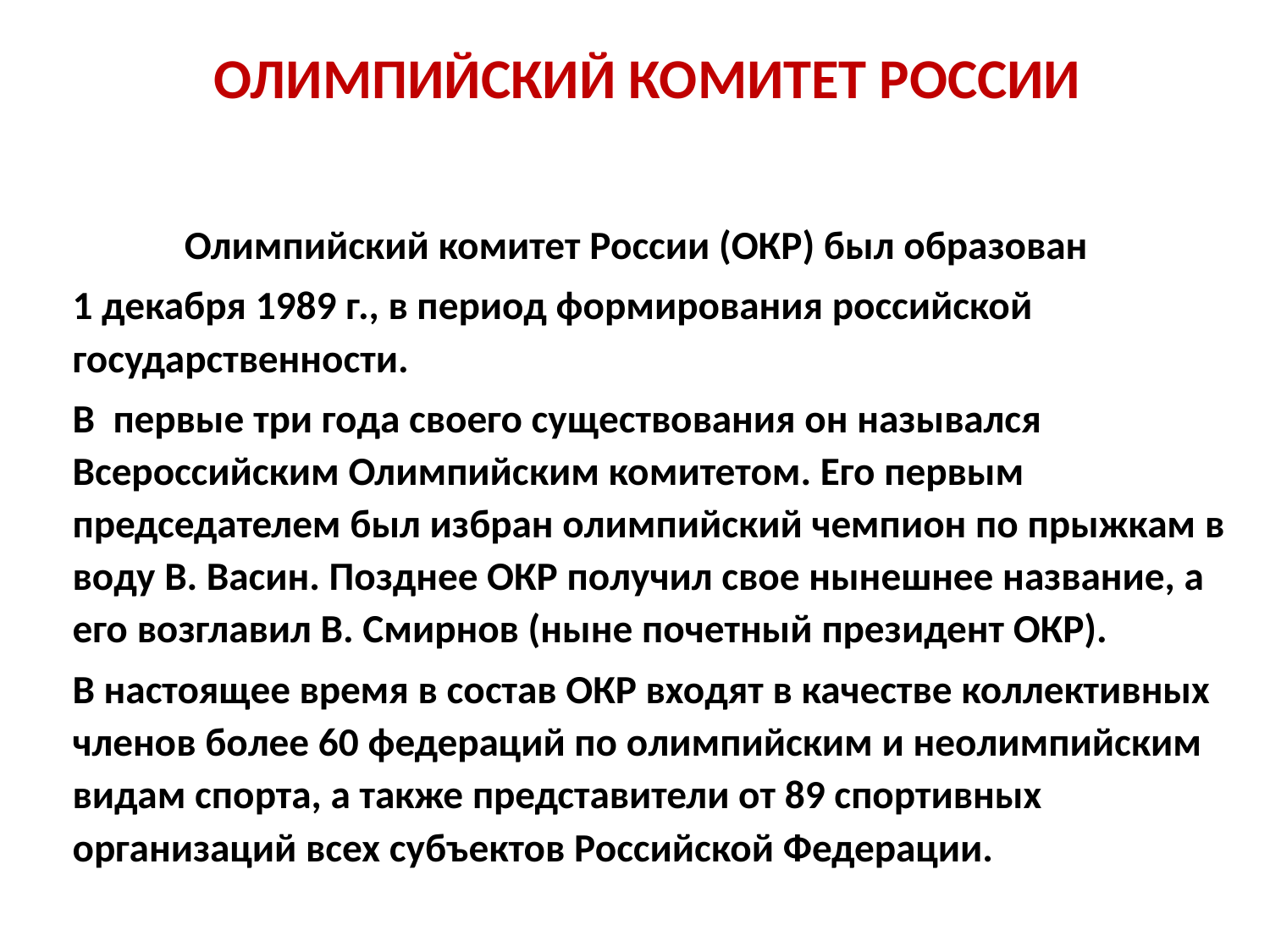

# Олимпийский комитет России
	 Олимпийский комитет России (ОКР) был образован
1 декабря 1989 г., в период формирования российской государственности.
В  первые три года своего существования он назывался Всероссийским Олимпийским комитетом. Его первым председателем был избран олимпийский чемпион по прыжкам в воду В. Васин. Позднее ОКР получил свое нынешнее название, а его возглавил В. Смирнов (ныне почетный президент ОКР).
В настоящее время в состав ОКР входят в качестве коллективных членов более 60 федераций по олимпийским и неолимпийским видам спорта, а также представители от 89 спортивных организаций всех субъектов Российской Федерации.